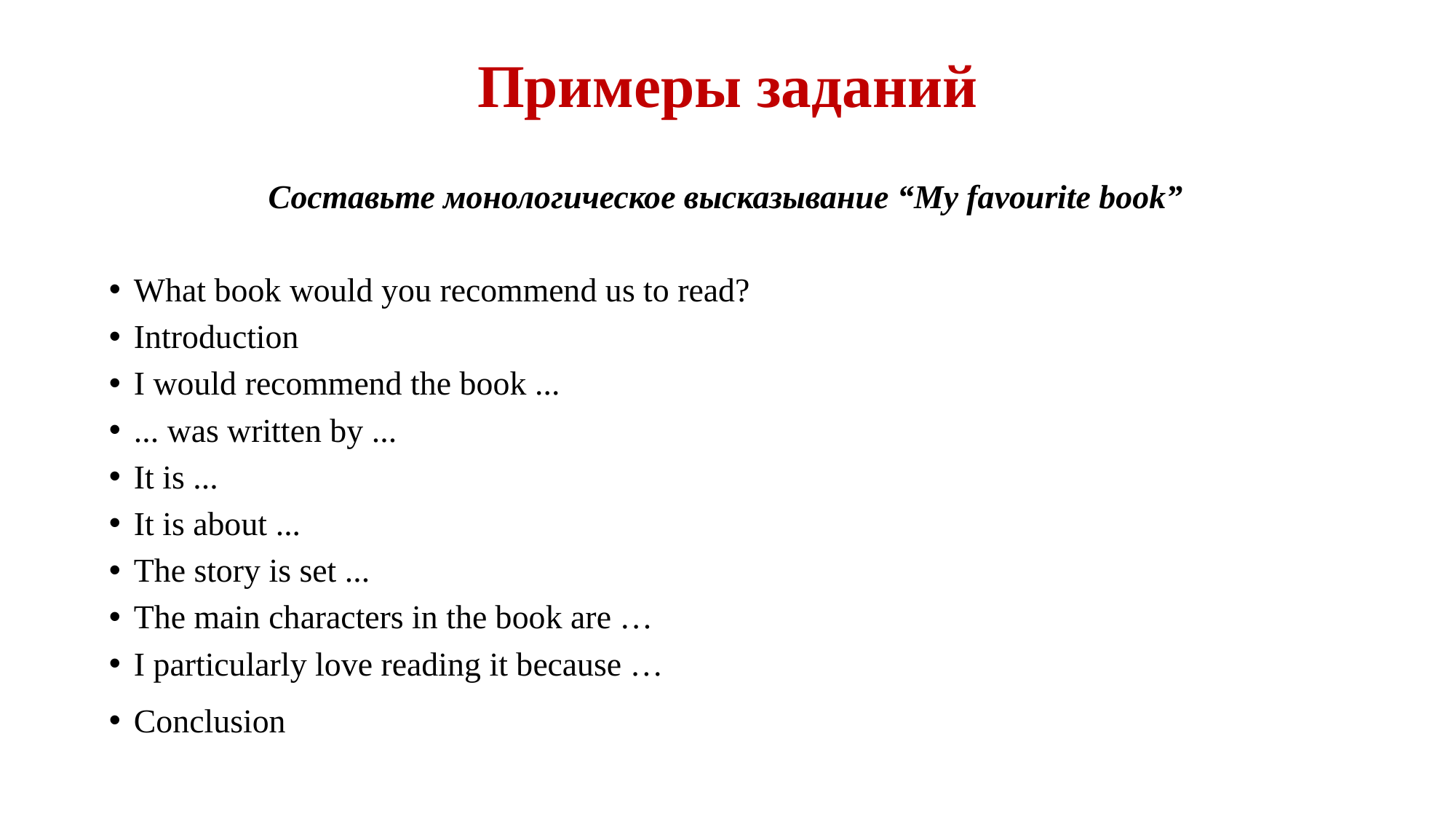

# Примеры заданий
Составьте монологическое высказывание “My favourite book”

What book would you recommend us to read?
Introduction
I would recommend the book ...
... was written by ...
It is ...
It is about ...
The story is set ...
The main characters in the book are …
I particularly love reading it because …
Conclusion